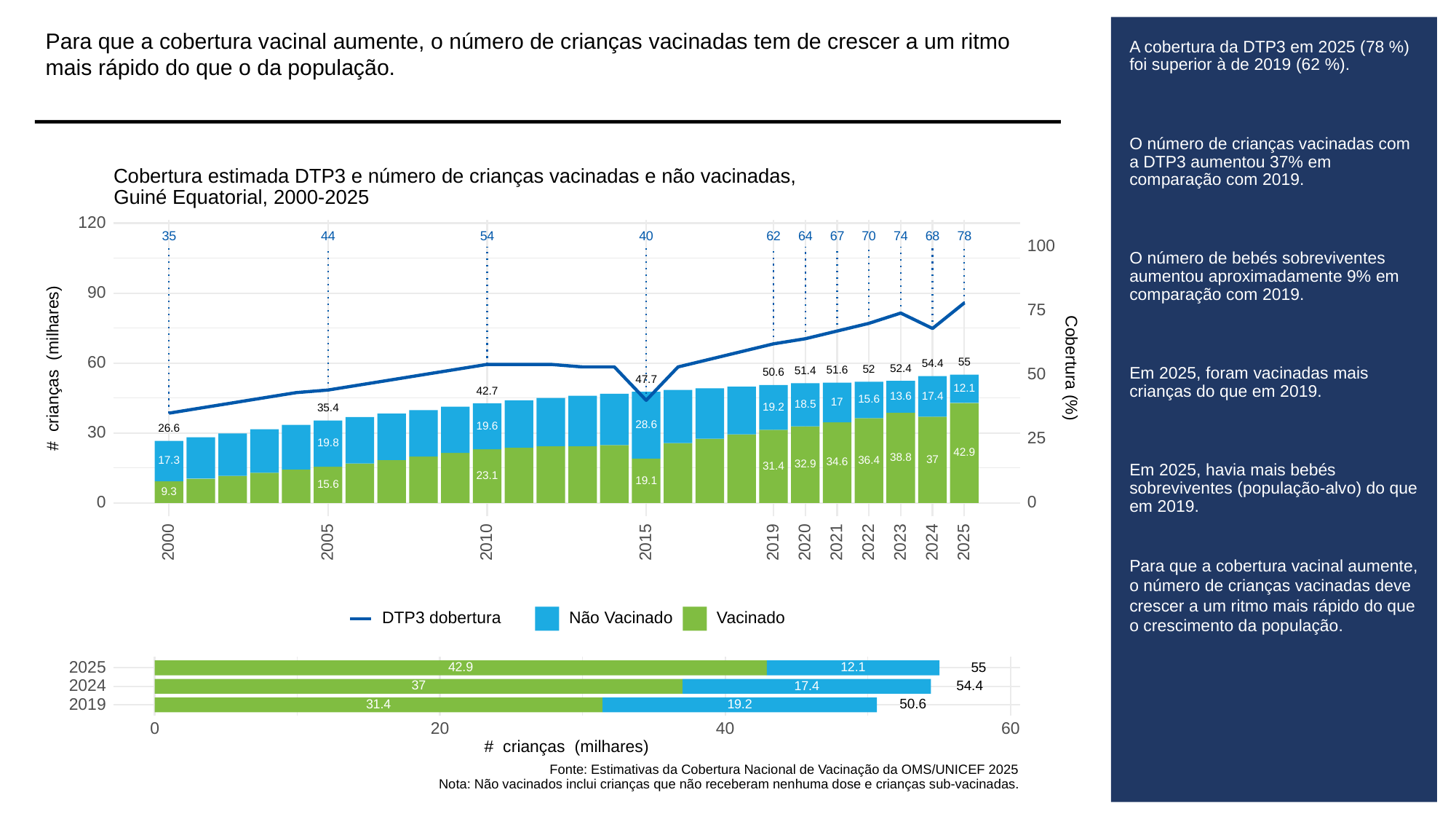

Para que a cobertura vacinal aumente, o número de crianças vacinadas tem de crescer a um ritmo mais rápido do que o da população.
# A cobertura da DTP3 em 2025 (78 %) foi superior à de 2019 (62 %).

O número de crianças vacinadas com a DTP3 aumentou 37% em comparação com 2019.

O número de bebés sobreviventes aumentou aproximadamente 9% em comparação com 2019.

Em 2025, foram vacinadas mais crianças do que em 2019.

Em 2025, havia mais bebés sobreviventes (população-alvo) do que em 2019.

Para que a cobertura vacinal aumente, o número de crianças vacinadas deve crescer a um ritmo mais rápido do que o crescimento da população.

Cobertura estimada DTP3 e número de crianças vacinadas e não vacinadas,
Guiné Equatorial, 2000-2025
120

35
40
62
64
67
70
68
78
54
44
74
100

90

75

60
55
54.4
#  crianças  (milhares)
Cobertura (%)

52.4
52
51.6
51.4
50
50.6

47.7

12.1

42.7

17.4
13.6

15.6

17

18.5

19.2

35.4

28.6
19.6

26.6

30

25

19.8

42.9

38.8
37
36.4

17.3
34.6

32.9
31.4

23.1

19.1

15.6

9.3
0
0

2023
2000
2005
2010
2015
2019
2020
2021
2022
2024
2025

DTP3 dobertura
Não Vacinado
Vacinado

2025
55
42.9
12.1

2024
54.4
37
17.4

2019
50.6
31.4
19.2

0
20
40
60
#  crianças  (milhares)
Fonte: Estimativas da Cobertura Nacional de Vacinação da OMS/UNICEF 2025
Nota: Não vacinados inclui crianças que não receberam nenhuma dose e crianças sub-vacinadas.